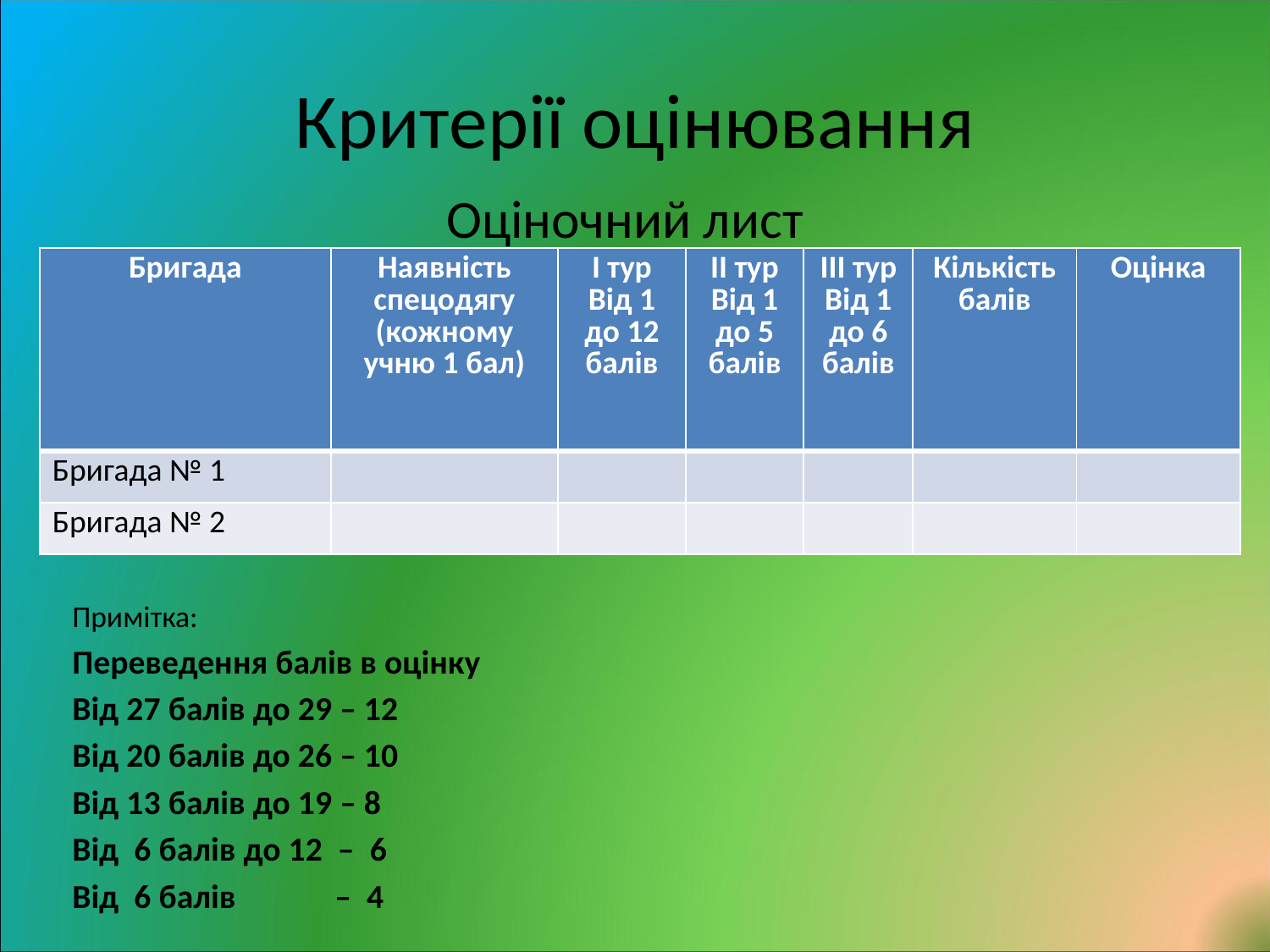

# Критерії оцінювання
Оціночний лист

Примітка:
Переведення балів в оцінку
Від 27 балів до 29 – 12
Від 20 балів до 26 – 10
Від 13 балів до 19 – 8
Від  6 балів до 12  –  6
Від  6 балів             –  4

| Бригада | Наявність спецодягу (кожному учню 1 бал) | І тур Від 1 до 12 балів | ІІ тур Від 1 до 5 балів | ІІІ тур Від 1 до 6 балів | Кількістьбалів | Оцінка |
| --- | --- | --- | --- | --- | --- | --- |
| Бригада № 1 |  |  |  |  |  |  |
| Бригада № 2 |  |  |  |  |  |  |